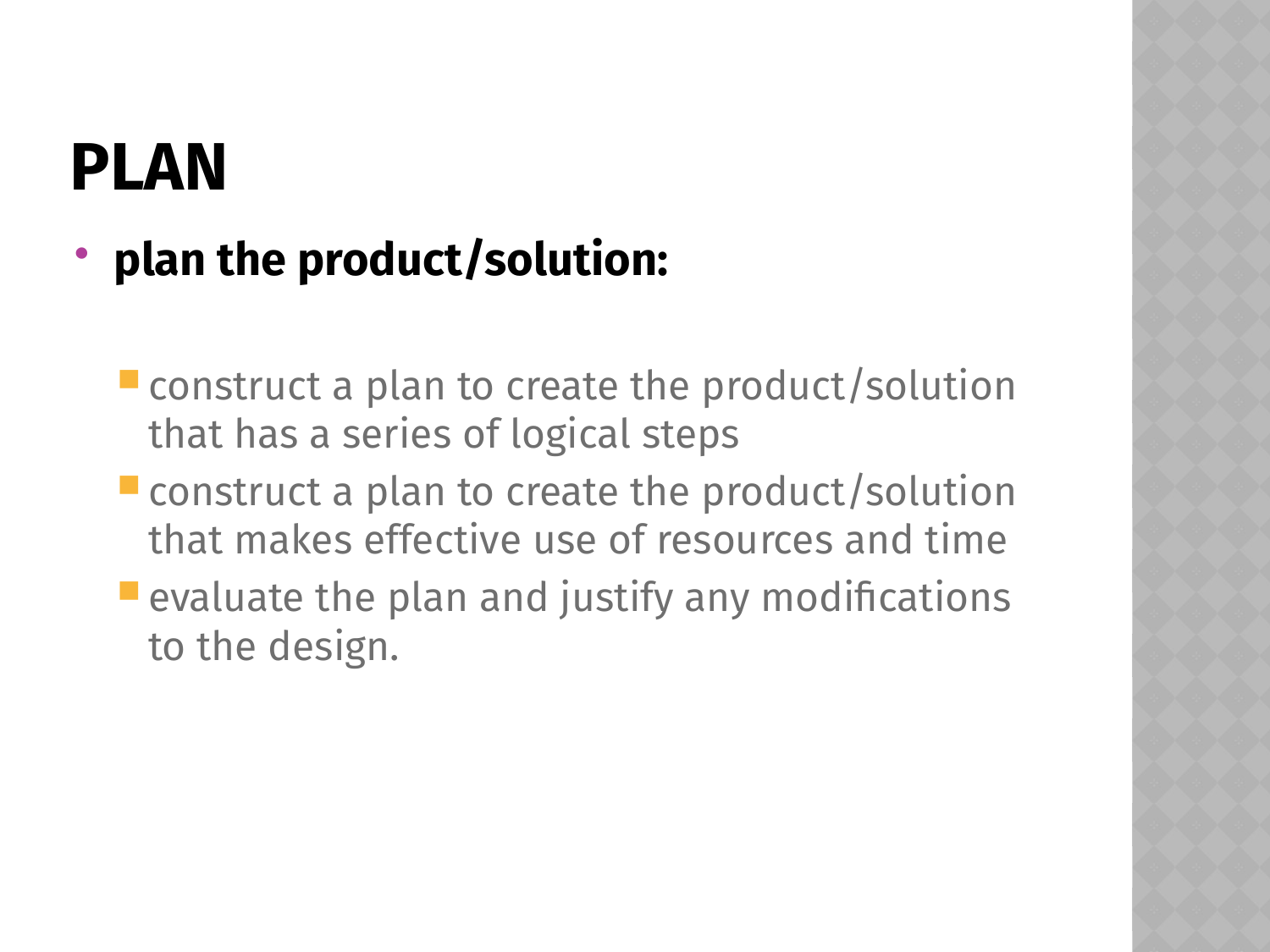

# Plan
plan the product/solution:

construct a plan to create the product/solution that has a series of logical steps
construct a plan to create the product/solution that makes effective use of resources and time
evaluate the plan and justify any modifications to the design.